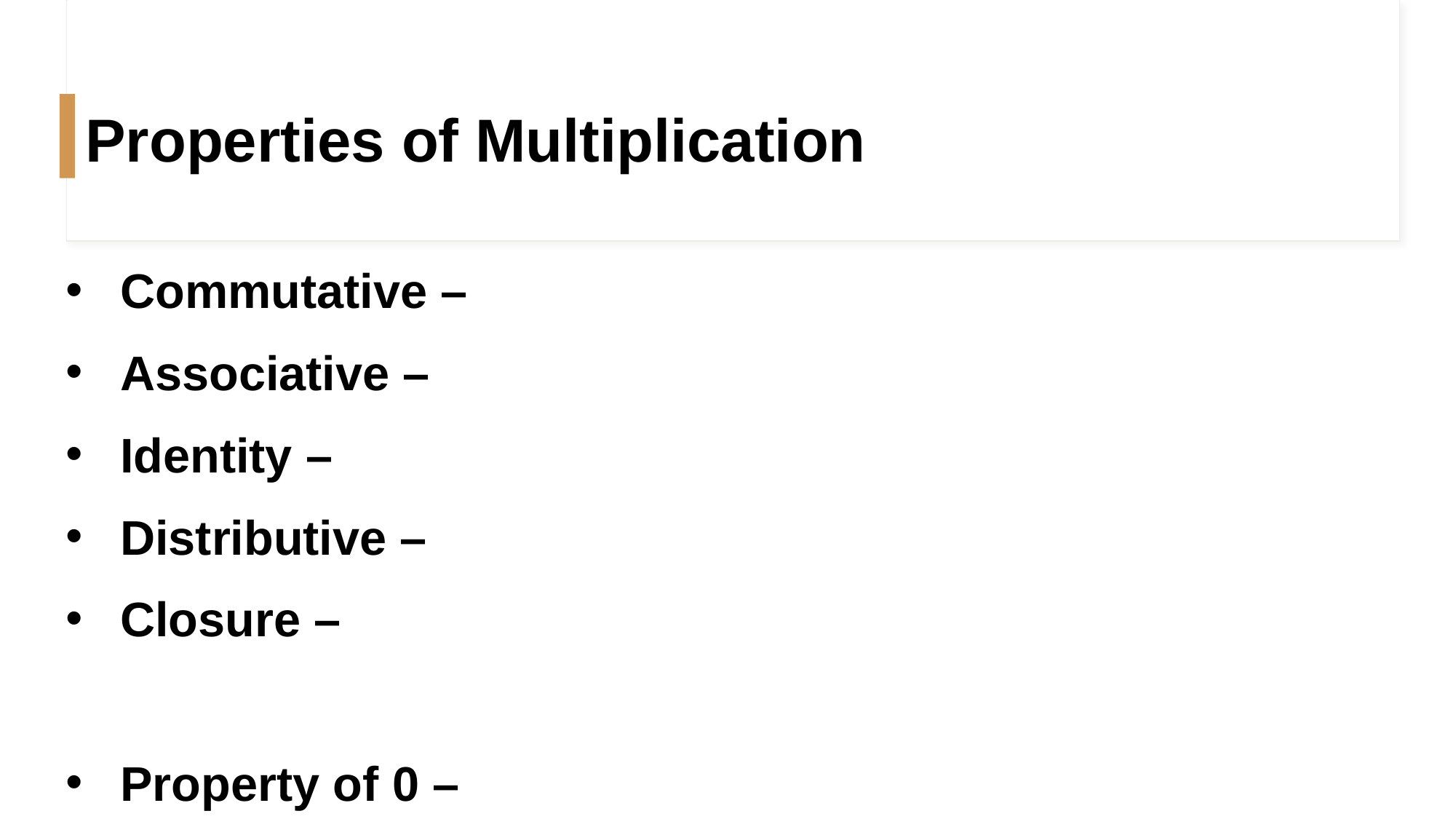

# Properties of Multiplication
Commutative –
Associative –
Identity –
Distributive –
Closure –

Property of 0 –